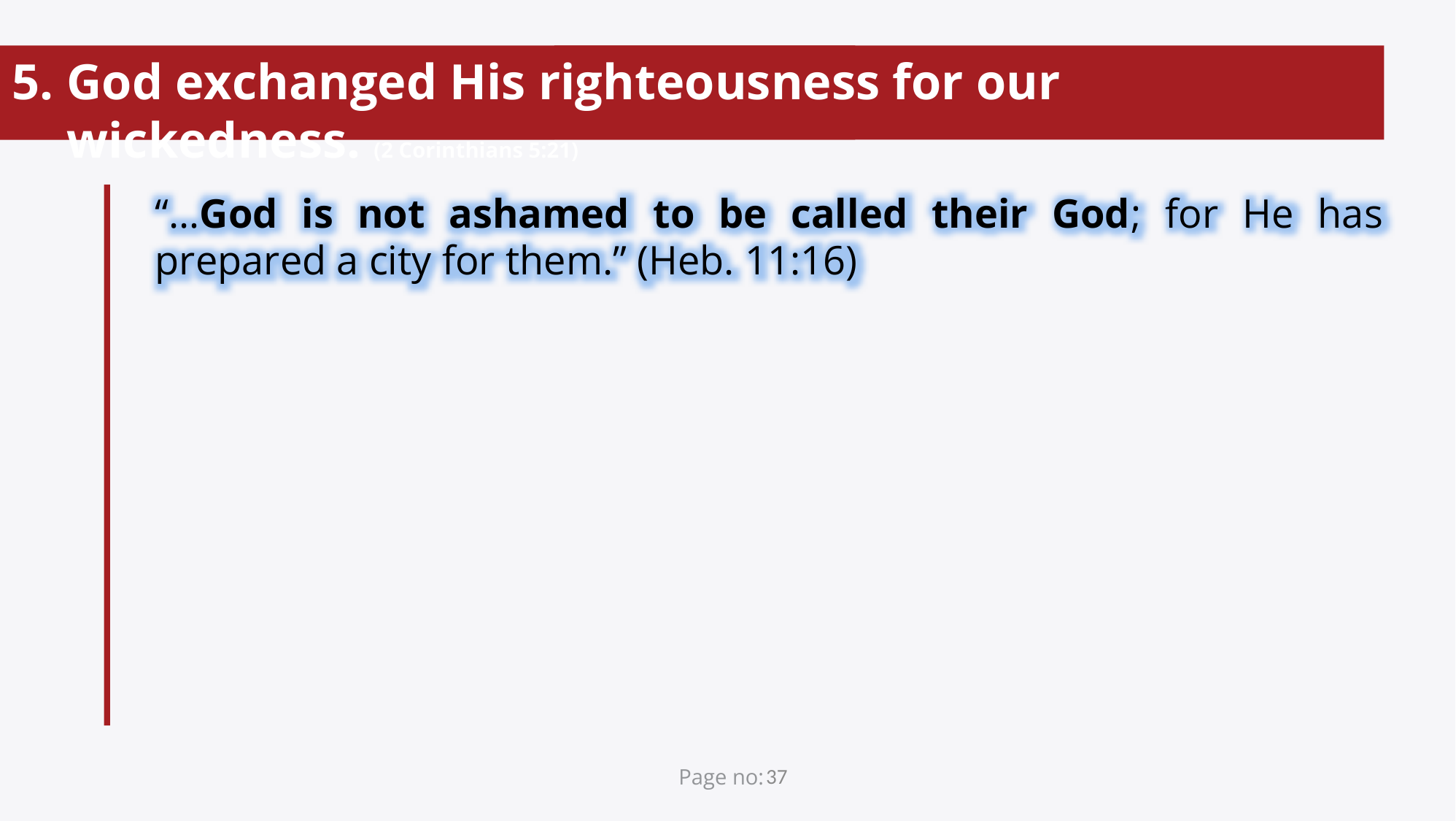

God exchanged His righteousness for our wickedness. (2 Corinthians 5:21)

“…God is not ashamed to be called their God; for He has prepared a city for them.” (Heb. 11:16)